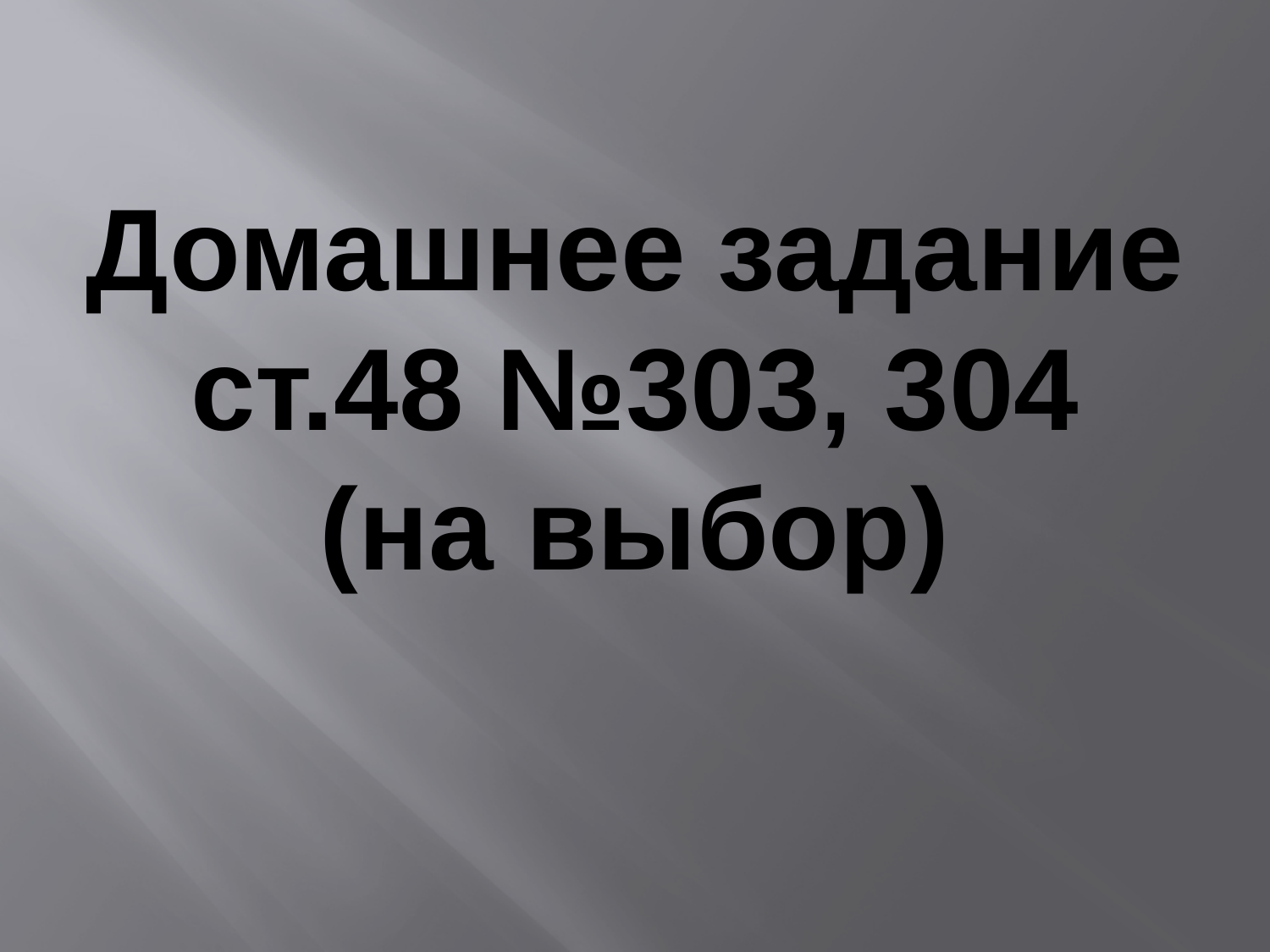

# Домашнее задание ст.48 №303, 304 (на выбор)